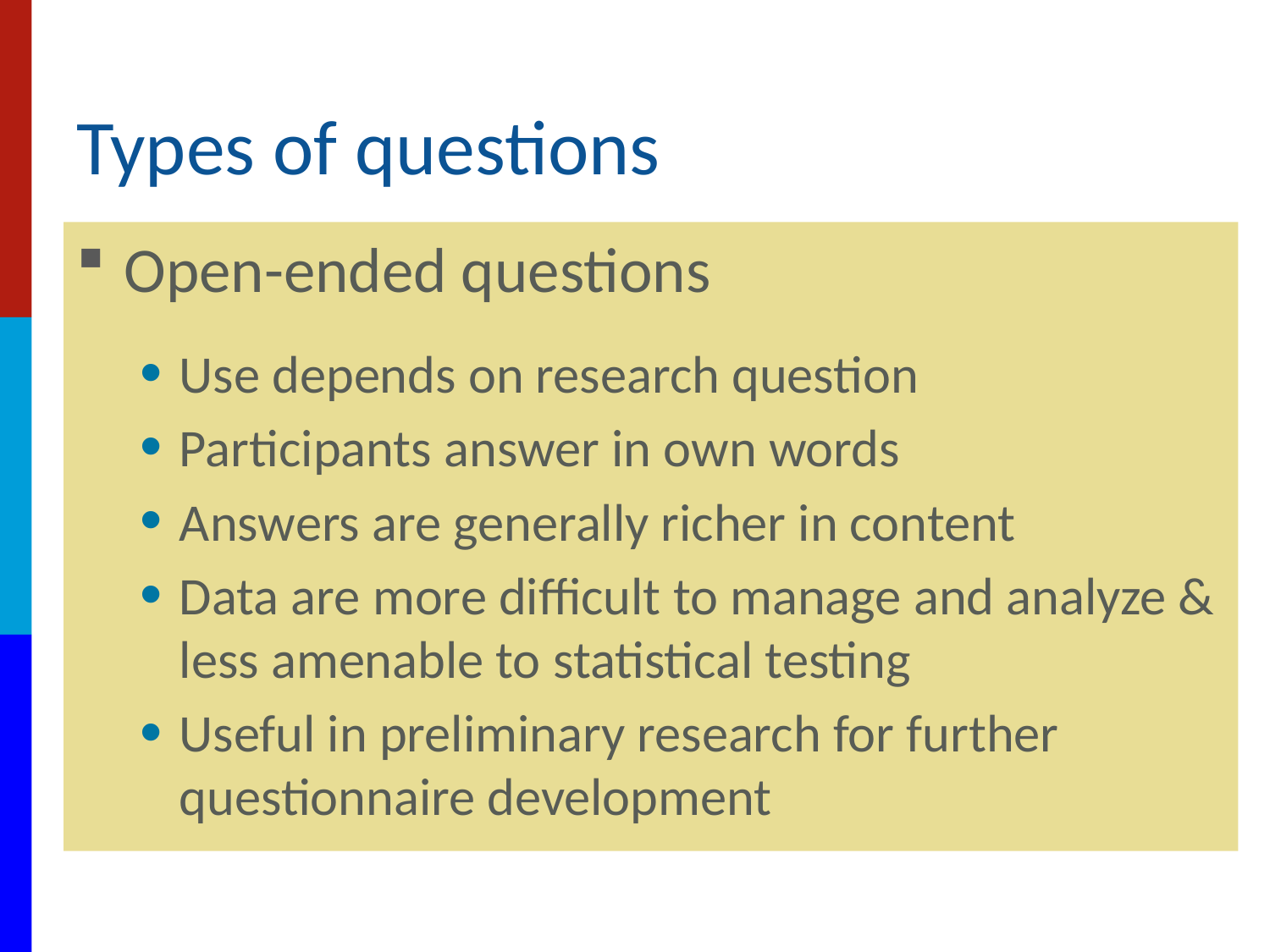

# Types of questions
Open-ended questions

Use depends on research question
Participants answer in own words
Answers are generally richer in content
Data are more difficult to manage and analyze & less amenable to statistical testing
Useful in preliminary research for further questionnaire development